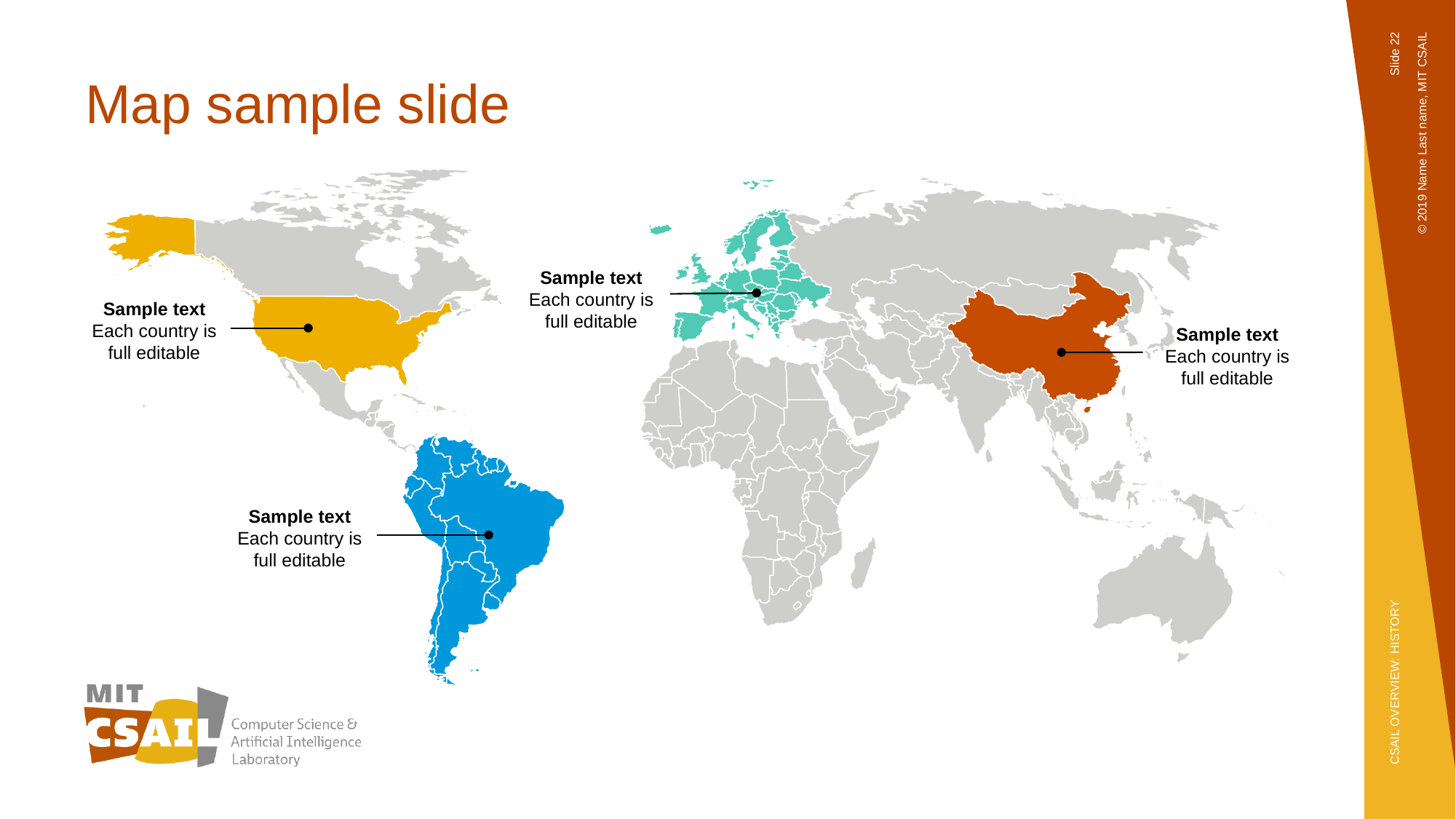

# Map sample slide
Slide 22
© 2019 Name Last name, MIT CSAIL

Sample text
Each country is full editable

Sample text
Each country is full editable

Sample text
Each country is full editable

Sample text
Each country is full editable

CSAIL OVERVIEW: HISTORY